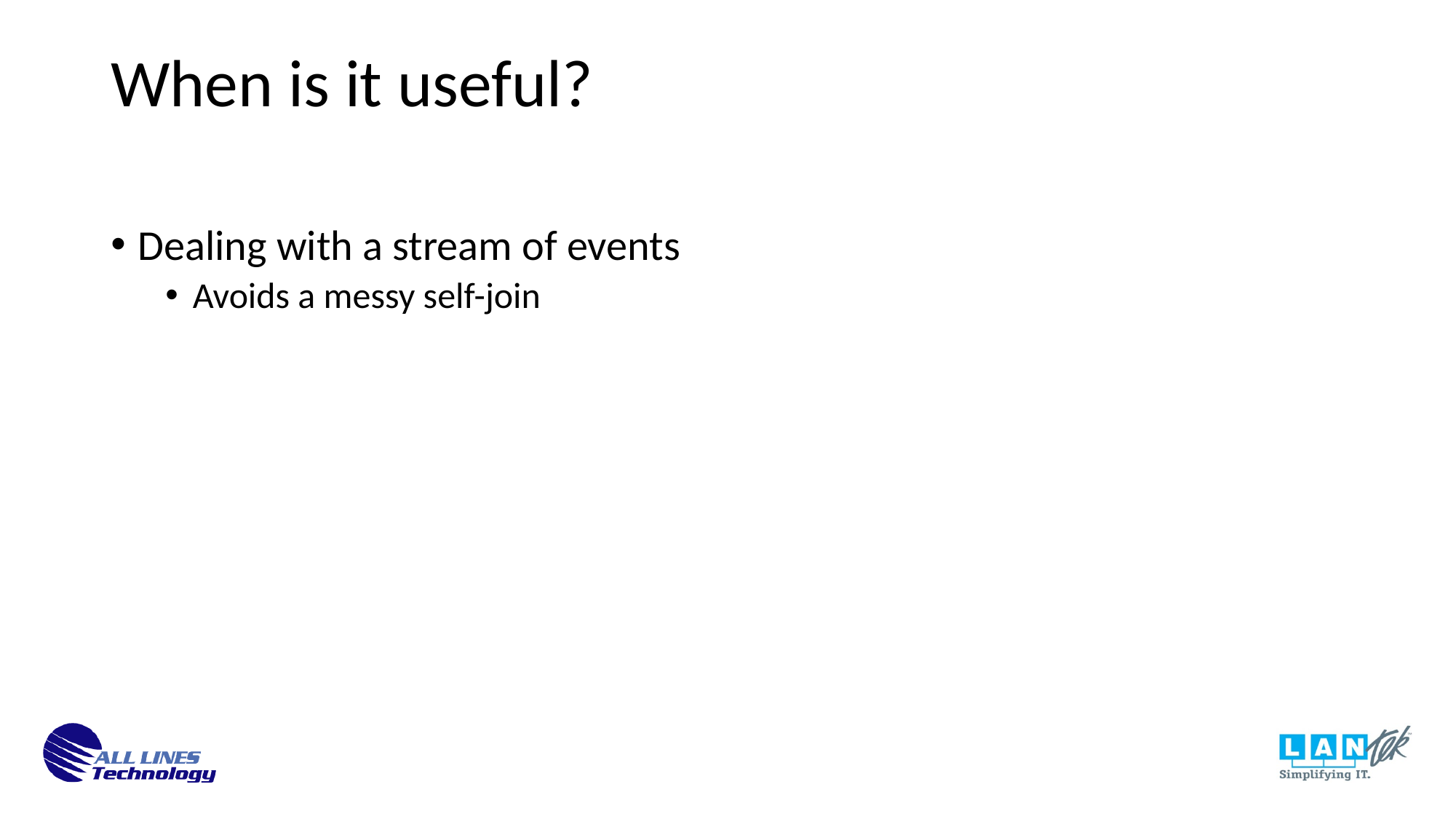

When is it useful?
Dealing with a stream of events
Avoids a messy self-join